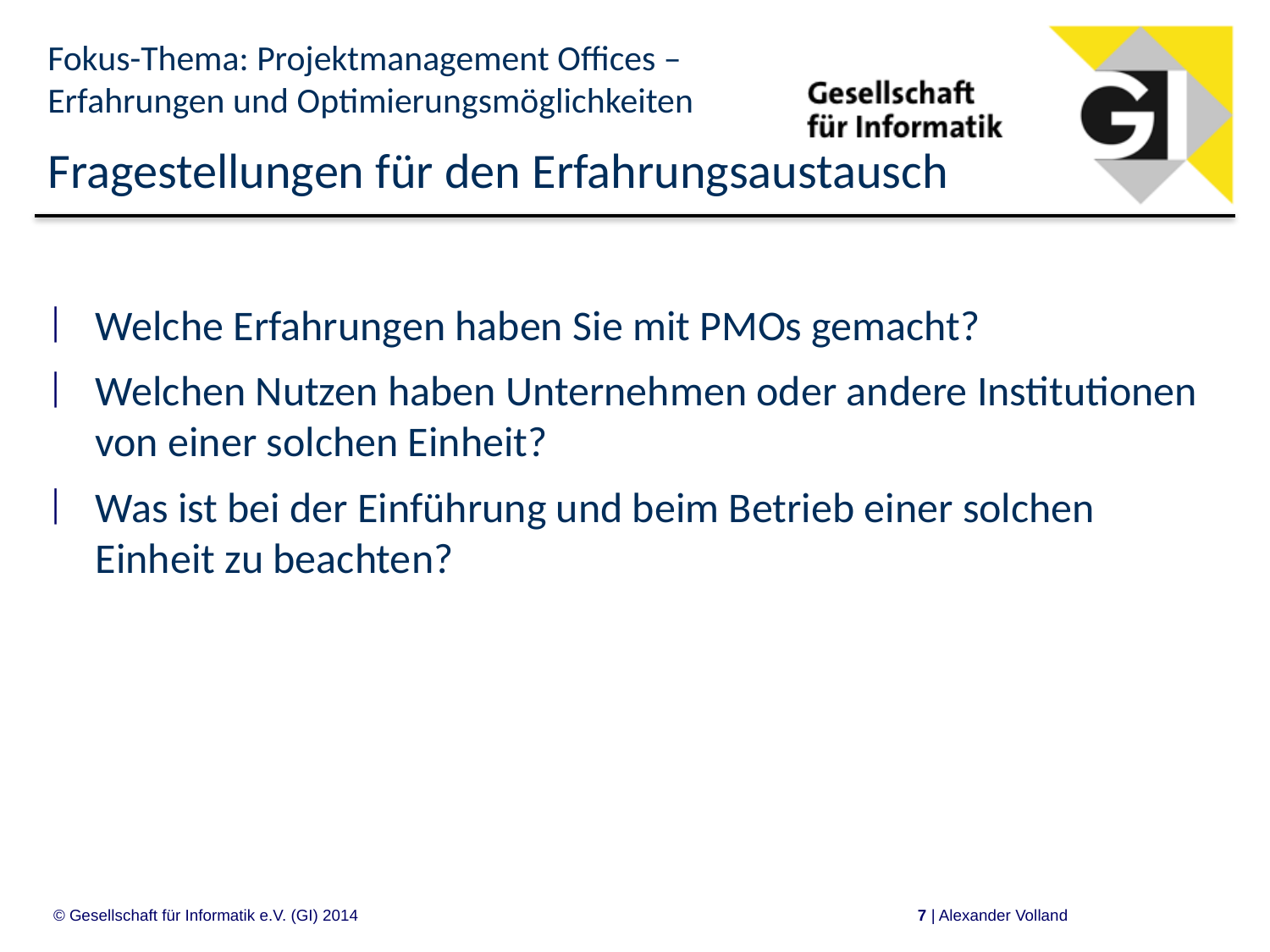

Fokus-Thema: Projektmanagement Offices – Erfahrungen und Optimierungsmöglichkeiten

# Fragestellungen für den Erfahrungsaustausch

Welche Erfahrungen haben Sie mit PMOs gemacht?
Welchen Nutzen haben Unternehmen oder andere Institutionen von einer solchen Einheit?
Was ist bei der Einführung und beim Betrieb einer solchen Einheit zu beachten?
© Gesellschaft für Informatik e.V. (GI) 2014
7 | Alexander Volland